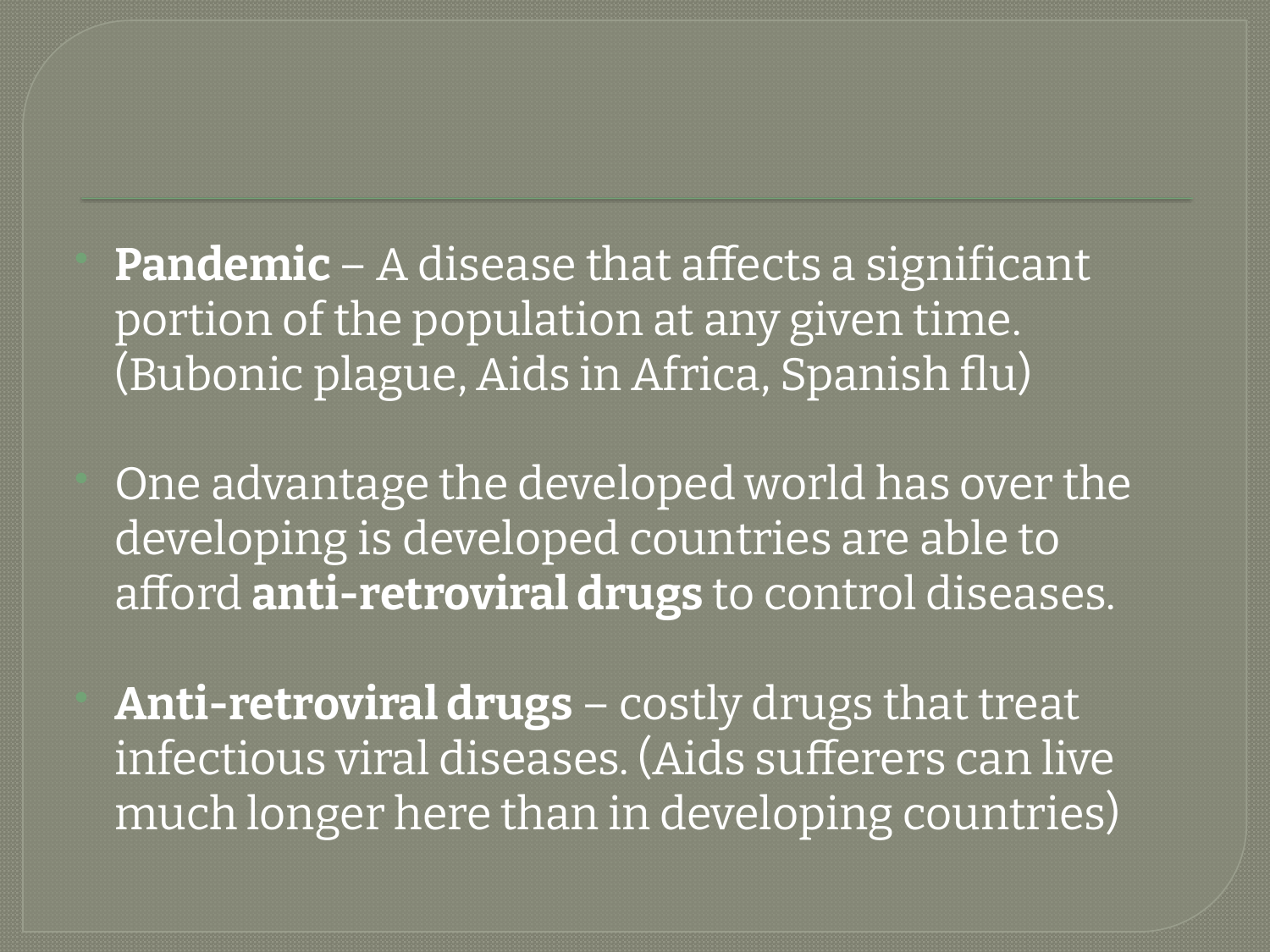

#
Pandemic – A disease that affects a significant portion of the population at any given time. (Bubonic plague, Aids in Africa, Spanish flu)
One advantage the developed world has over the developing is developed countries are able to afford anti-retroviral drugs to control diseases.

Anti-retroviral drugs – costly drugs that treat infectious viral diseases. (Aids sufferers can live much longer here than in developing countries)